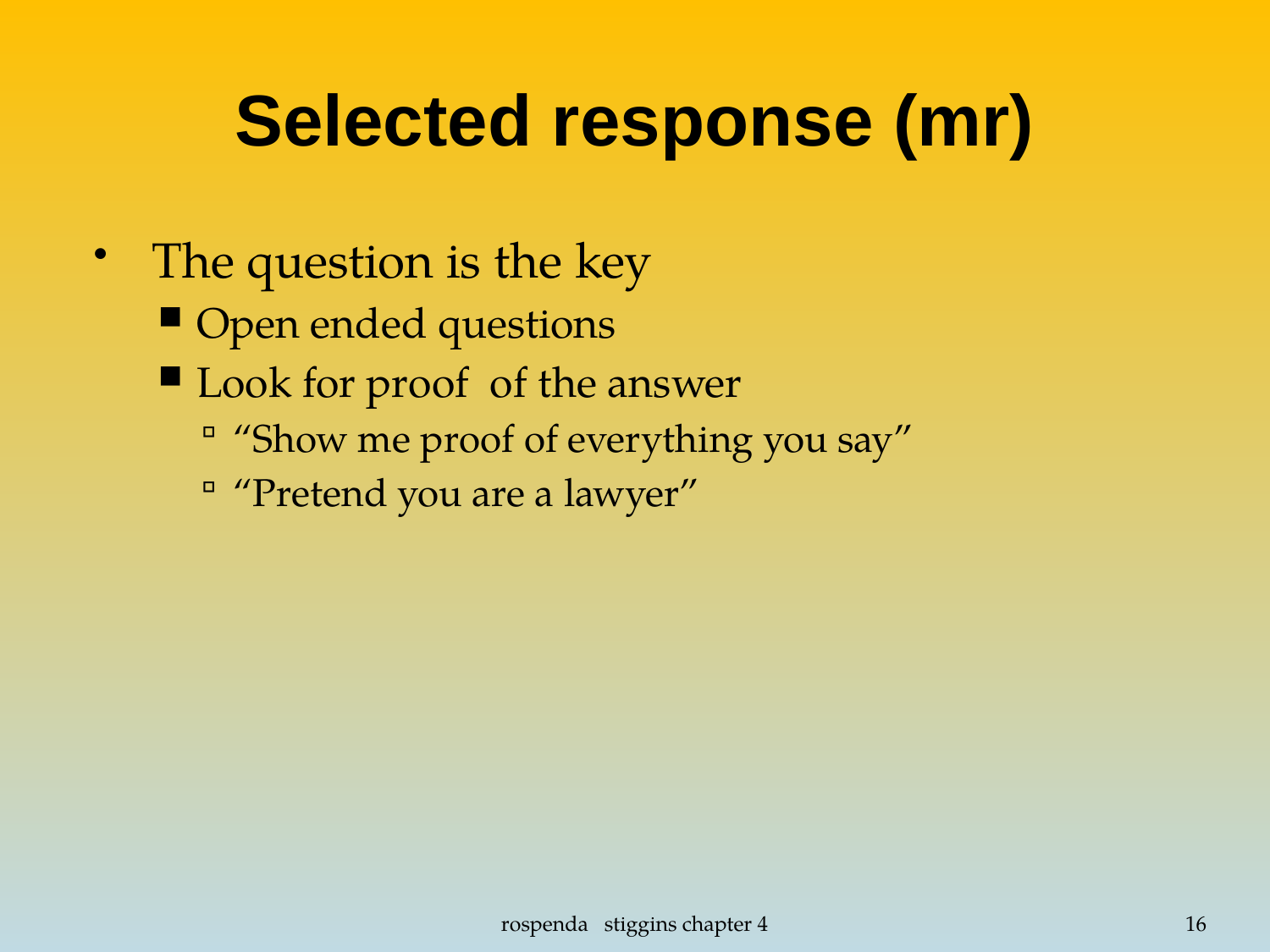

# Selected response (mr)
The question is the key
Open ended questions
Look for proof  of the answer
“Show me proof of everything you say”
“Pretend you are a lawyer”
rospenda   stiggins chapter 4
16